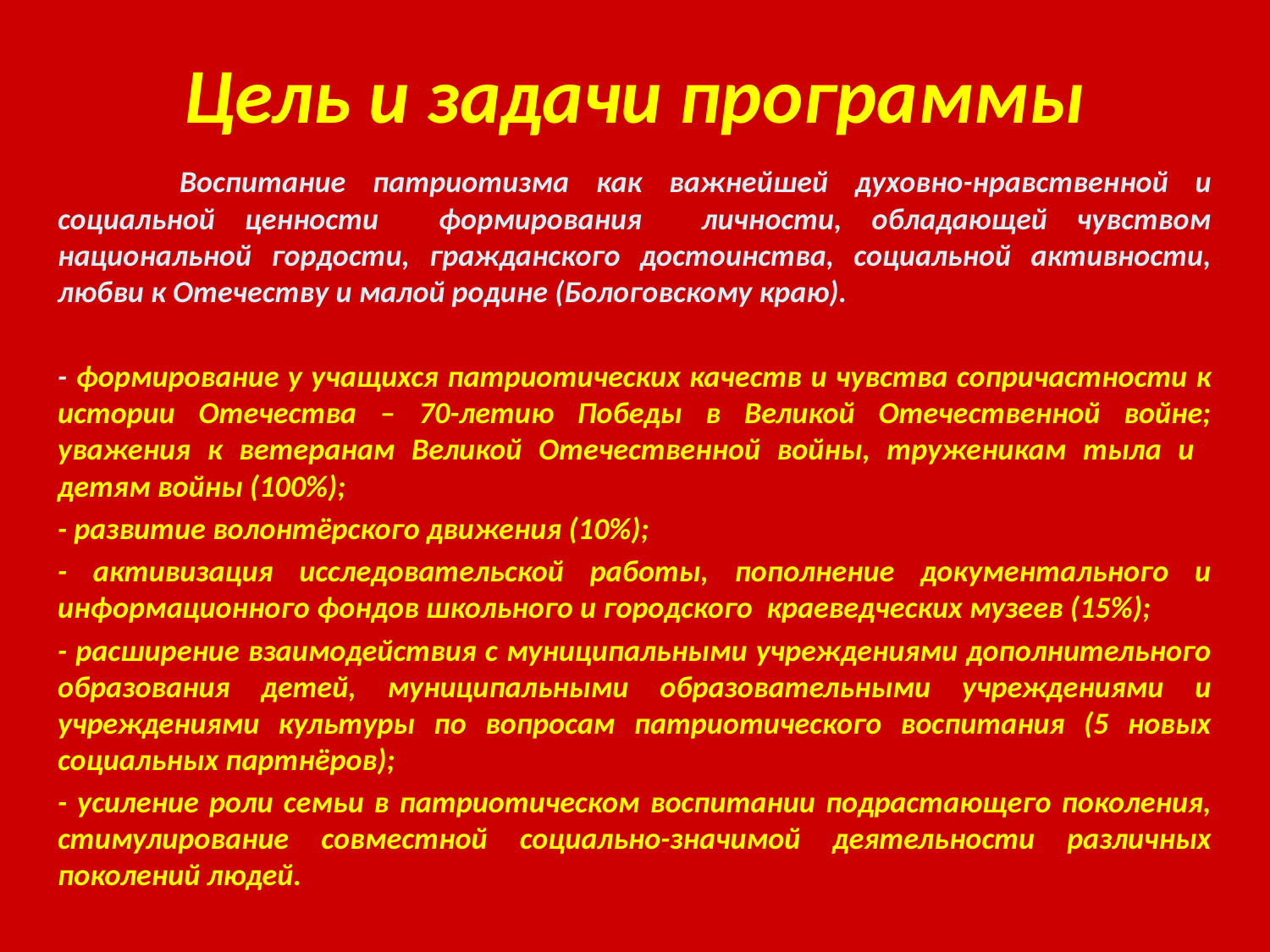

# Цель и задачи программы
	Воспитание патриотизма как важнейшей духовно-нравственной и социальной ценности  формирования  личности, обладающей чувством национальной гордости, гражданского достоинства, социальной активности, любви к Отечеству и малой родине (Бологовскому краю).

- формирование у учащихся патриотических качеств и чувства сопричастности к истории Отечества – 70-летию Победы в Великой Отечественной войне; уважения к ветеранам Великой Отечественной войны, труженикам тыла и  детям войны (100%);
- развитие волонтёрского движения (10%);
- активизация исследовательской работы, пополнение документального и информационного фондов школьного и городского  краеведческих музеев (15%);
- расширение взаимодействия с муниципальными учреждениями дополнительного образования детей, муниципальными образовательными учреждениями и учреждениями культуры по вопросам патриотического воспитания (5 новых социальных партнёров);
- усиление роли семьи в патриотическом воспитании подрастающего поколения, стимулирование совместной социально-значимой деятельности различных поколений людей.